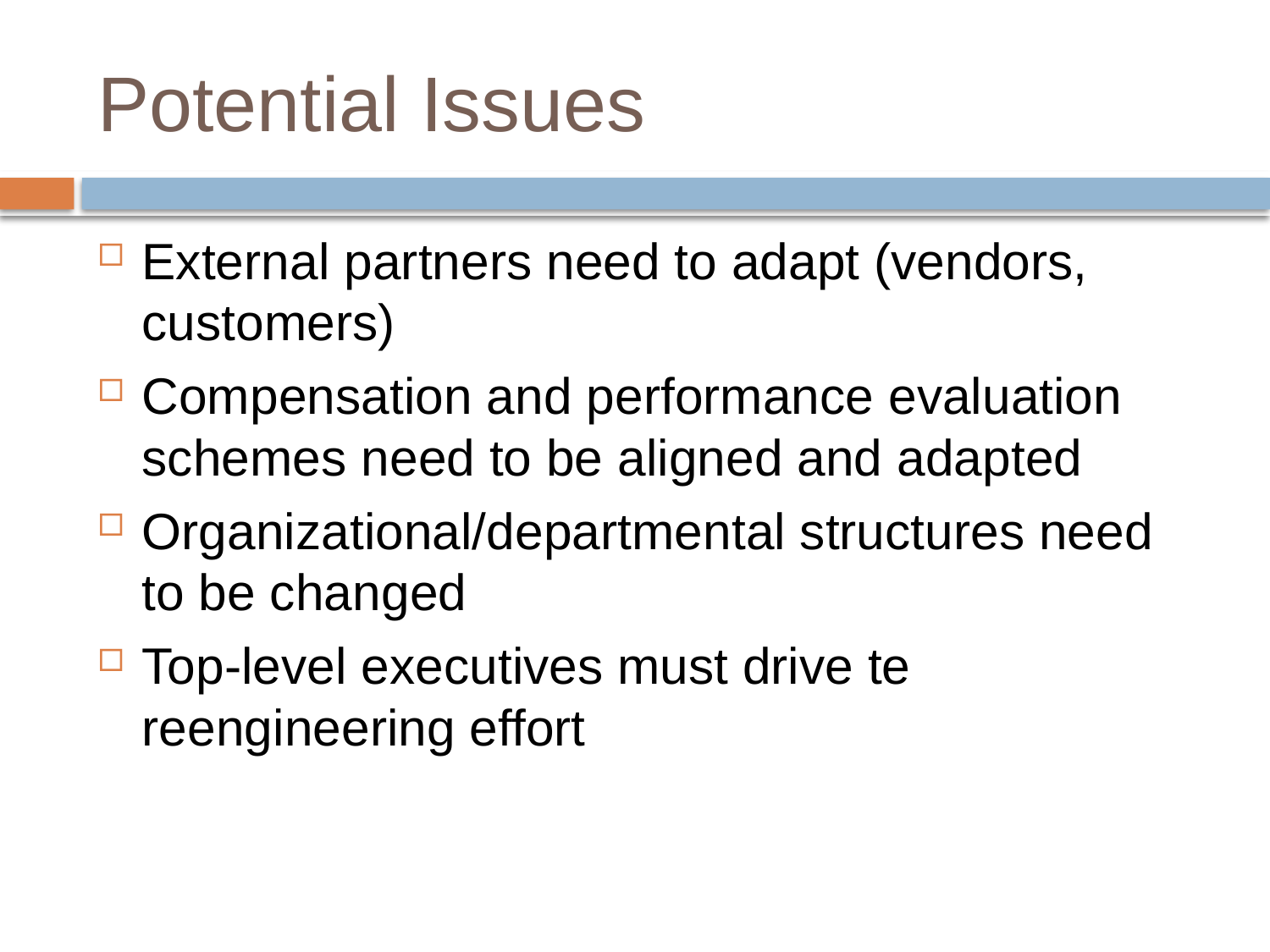

# Potential Issues
External partners need to adapt (vendors, customers)
Compensation and performance evaluation schemes need to be aligned and adapted
Organizational/departmental structures need to be changed
Top-level executives must drive te reengineering effort